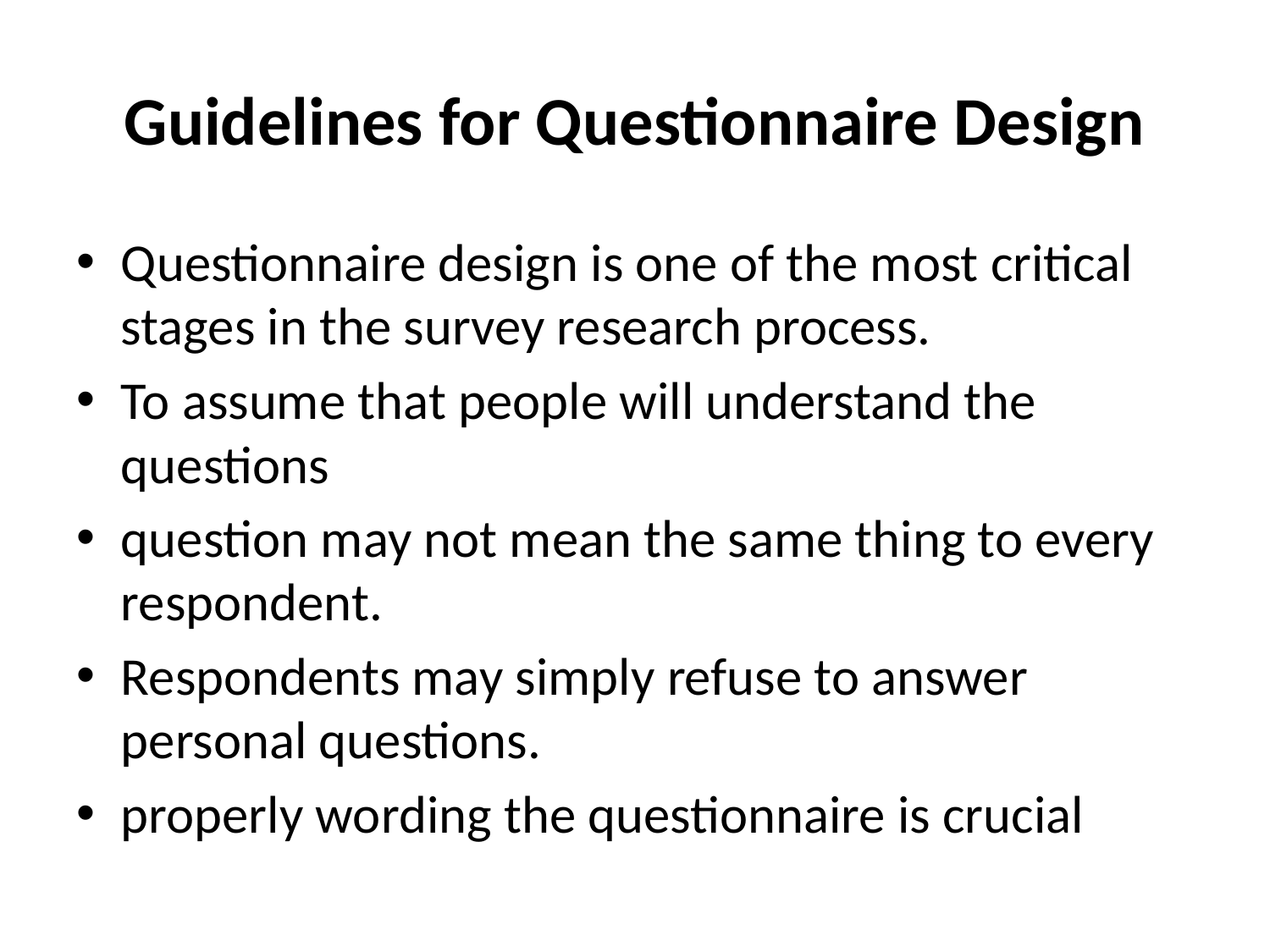

# Guidelines for Questionnaire Design
Questionnaire design is one of the most critical stages in the survey research process.
To assume that people will understand the questions
question may not mean the same thing to every respondent.
Respondents may simply refuse to answer personal questions.
properly wording the questionnaire is crucial